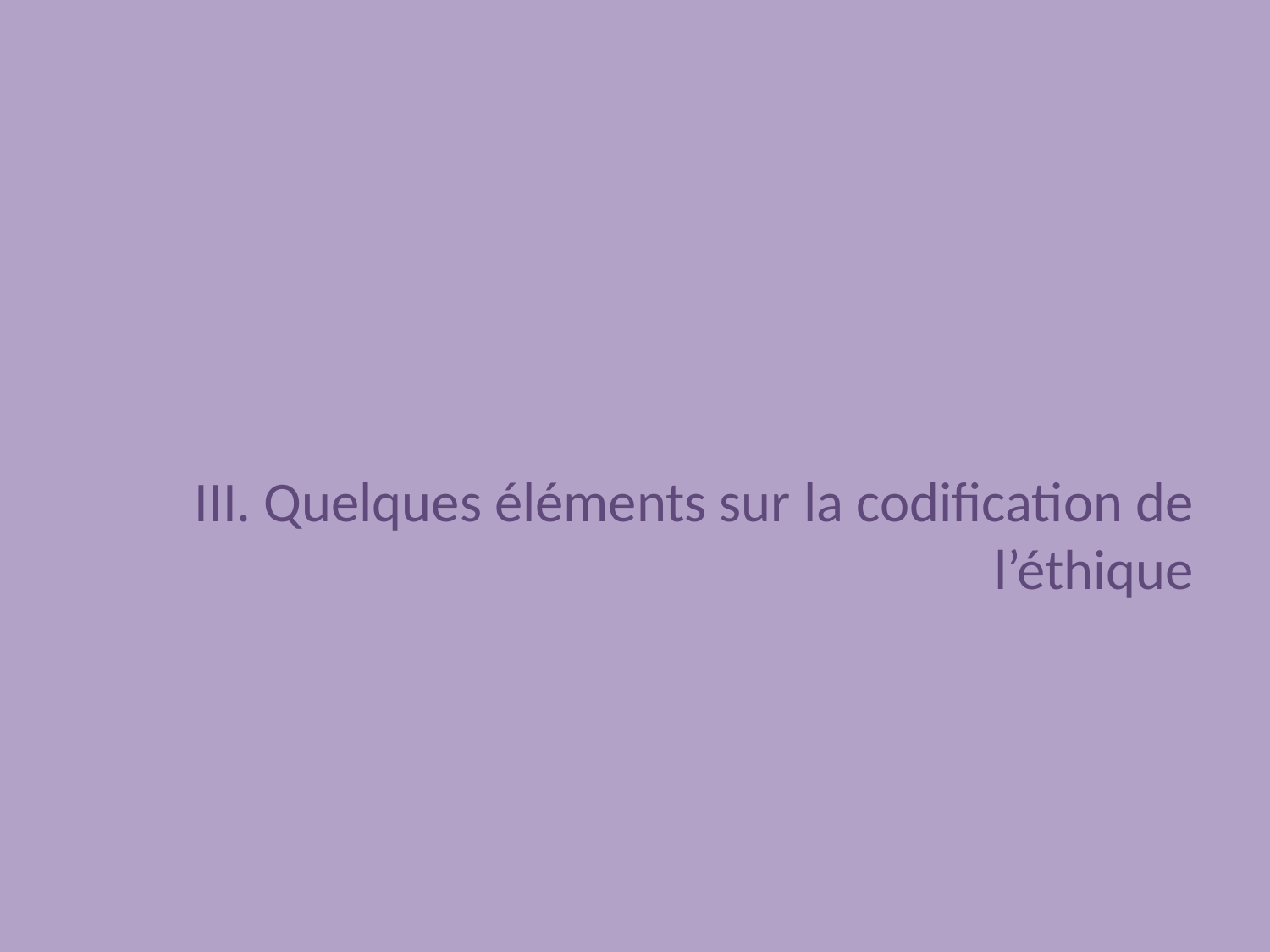

III. Quelques éléments sur la codification de l’éthique